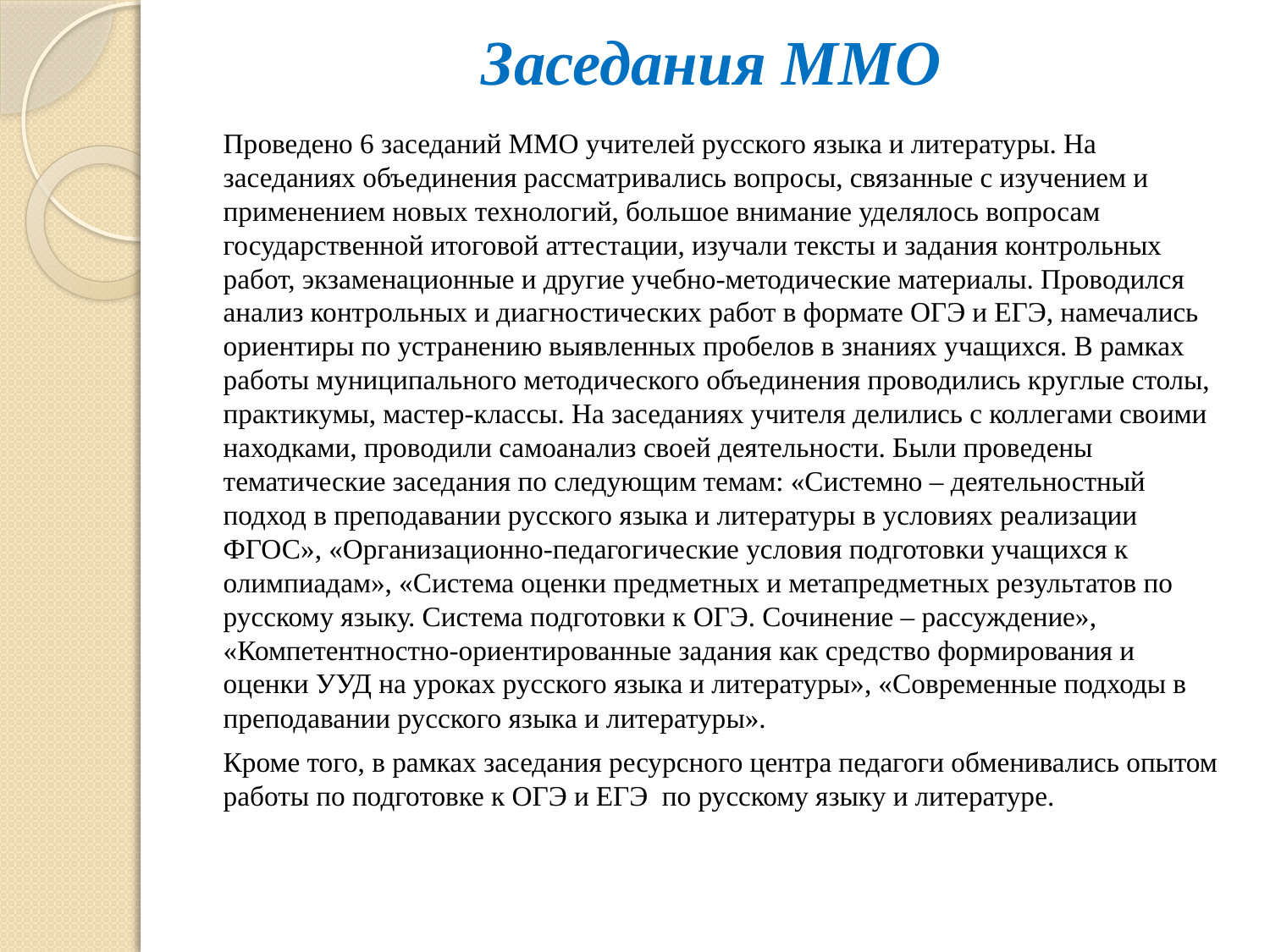

# Заседания ММО
Проведено 6 заседаний ММО учителей русского языка и литературы. На заседаниях объединения рассматривались вопросы, связанные с изучением и применением новых технологий, большое внимание уделялось вопросам государственной итоговой аттестации, изучали тексты и задания контрольных работ, экзаменационные и другие учебно-методические материалы. Проводился анализ контрольных и диагностических работ в формате ОГЭ и ЕГЭ, намечались ориентиры по устранению выявленных пробелов в знаниях учащихся. В рамках работы муниципального методического объединения проводились круглые столы, практикумы, мастер-классы. На заседаниях учителя делились с коллегами своими находками, проводили самоанализ своей деятельности. Были проведены тематические заседания по следующим темам: «Системно – деятельностный подход в преподавании русского языка и литературы в условиях реализации ФГОС», «Организационно-педагогические условия подготовки учащихся к олимпиадам», «Система оценки предметных и метапредметных результатов по русскому языку. Система подготовки к ОГЭ. Сочинение – рассуждение», «Компетентностно-ориентированные задания как средство формирования и оценки УУД на уроках русского языка и литературы», «Современные подходы в преподавании русского языка и литературы».
Кроме того, в рамках заседания ресурсного центра педагоги обменивались опытом работы по подготовке к ОГЭ и ЕГЭ  по русскому языку и литературе.